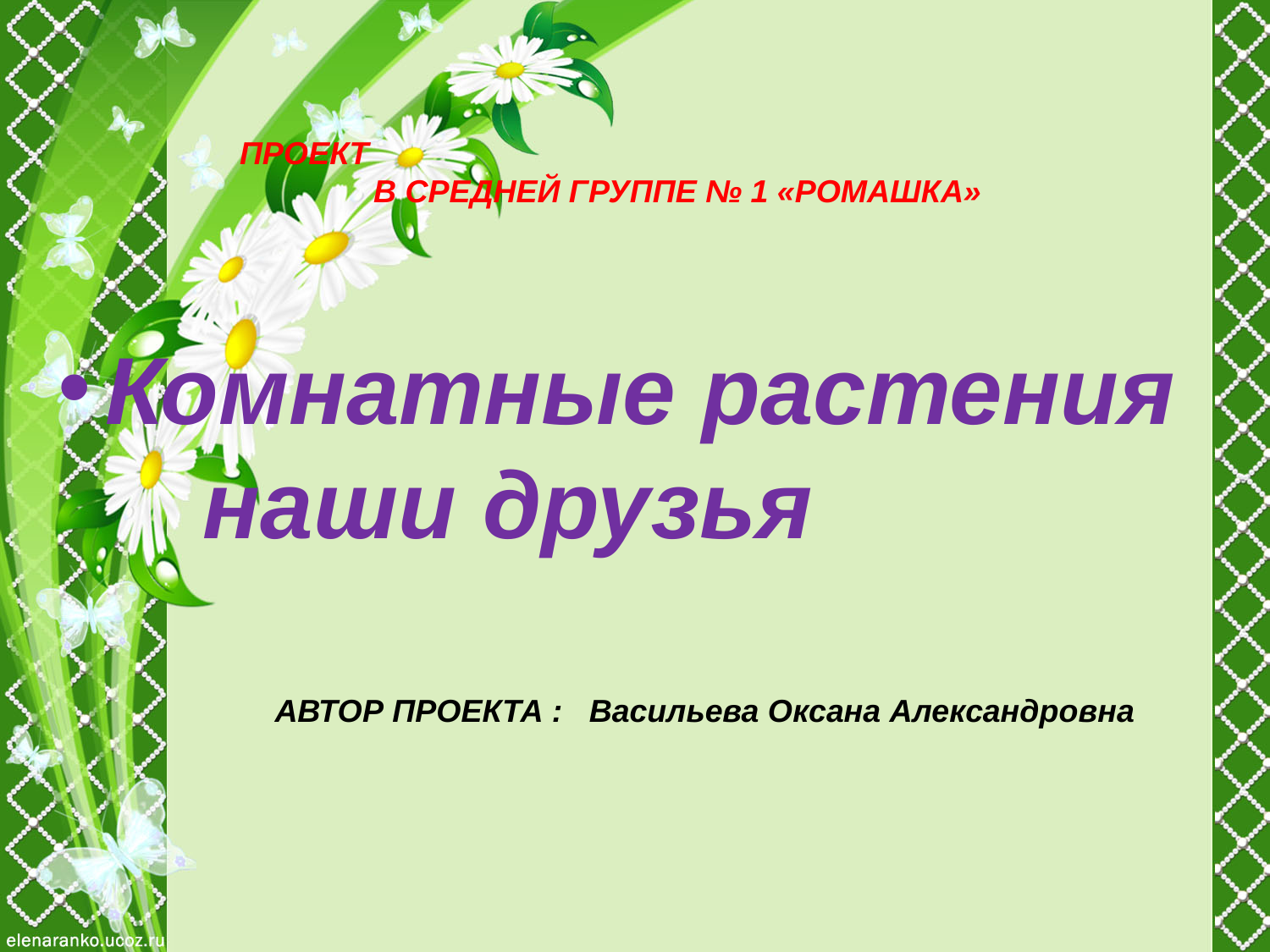

# ПРОЕКТ                                                                                                                                       В СРЕДНЕЙ ГРУППЕ № 1 «РОМАШКА»

Комнатные растения наши друзья
АВТОР ПРОЕКТА :   Васильева Оксана Александровна